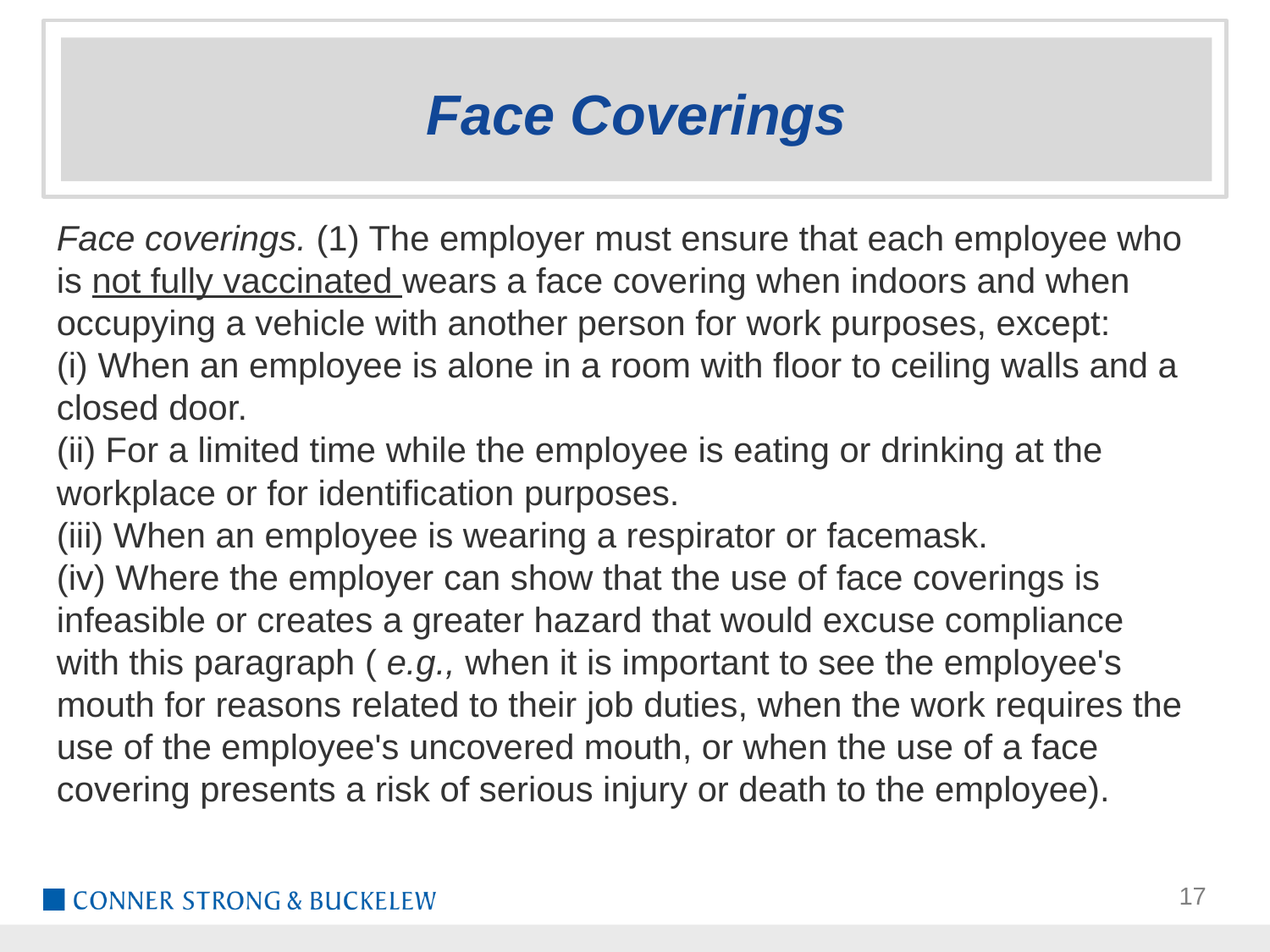

# Face Coverings
Face coverings. (1) The employer must ensure that each employee who is not fully vaccinated wears a face covering when indoors and when occupying a vehicle with another person for work purposes, except:
(i) When an employee is alone in a room with floor to ceiling walls and a closed door.
(ii) For a limited time while the employee is eating or drinking at the workplace or for identification purposes.
(iii) When an employee is wearing a respirator or facemask.
(iv) Where the employer can show that the use of face coverings is infeasible or creates a greater hazard that would excuse compliance with this paragraph ( e.g., when it is important to see the employee's mouth for reasons related to their job duties, when the work requires the use of the employee's uncovered mouth, or when the use of a face covering presents a risk of serious injury or death to the employee).